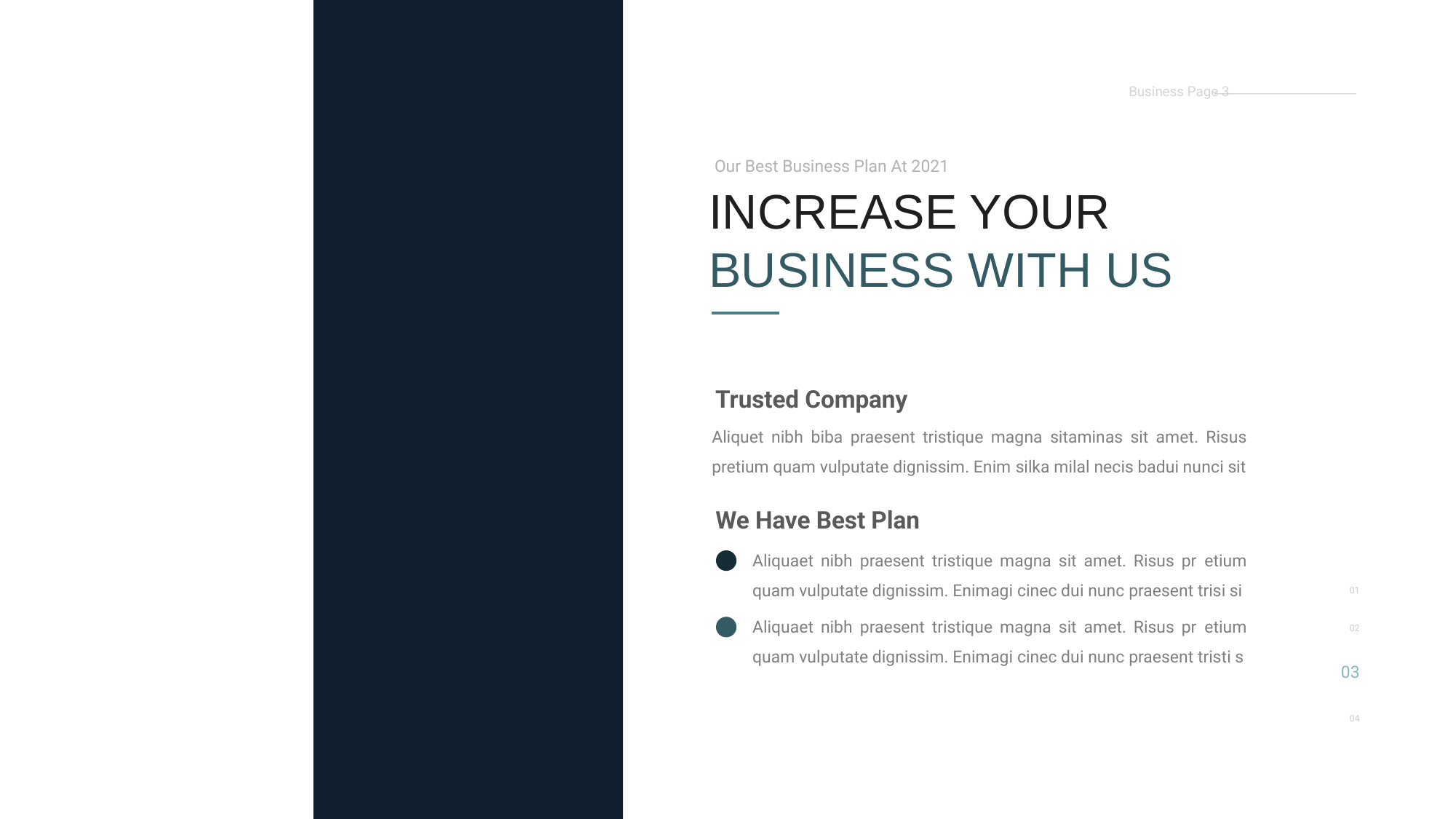

Business Page 3
Our Best Business Plan At 2021
INCREASE YOUR BUSINESS WITH US

Trusted Company
Aliquet nibh biba praesent tristique magna sitaminas sit amet. Risus pretium quam vulputate dignissim. Enim silka milal necis badui nunci sit
We Have Best Plan
Aliquaet nibh praesent tristique magna sit amet. Risus pr etium quam vulputate dignissim. Enimagi cinec dui nunc praesent trisi si

01
02
03
04
Aliquaet nibh praesent tristique magna sit amet. Risus pr etium quam vulputate dignissim. Enimagi cinec dui nunc praesent tristi s